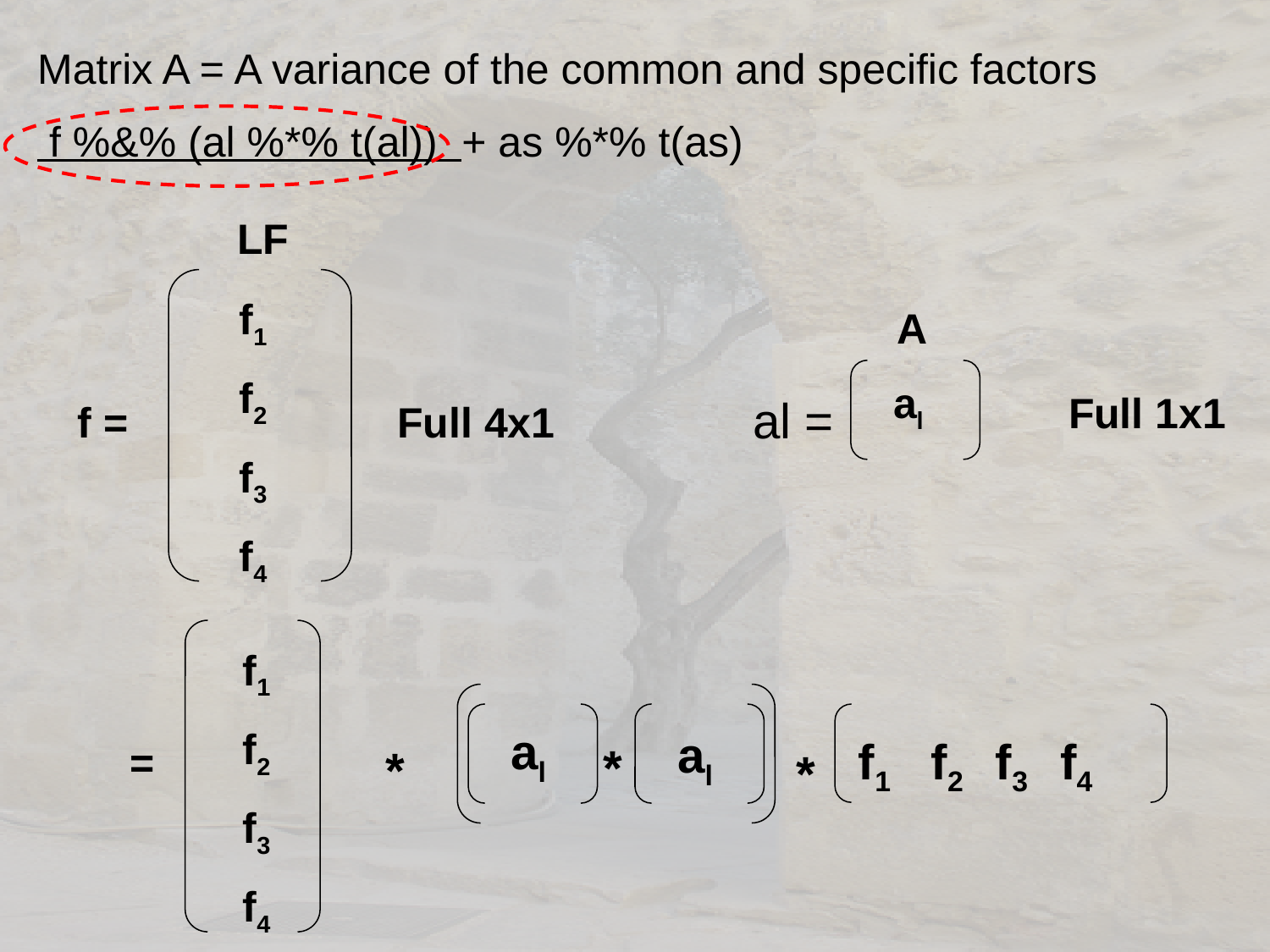

Matrix A = A variance of the common and specific factors
 f %&% (al %*% t(al))  + as %*% t(as)

LF

f1
f2
f3
f4
A

al
Full 1x1
al =
f =
Full 4x1

f1
f2
f3
f4

al
al
 *

f1     f2    f3    f4
 =
 *
 *